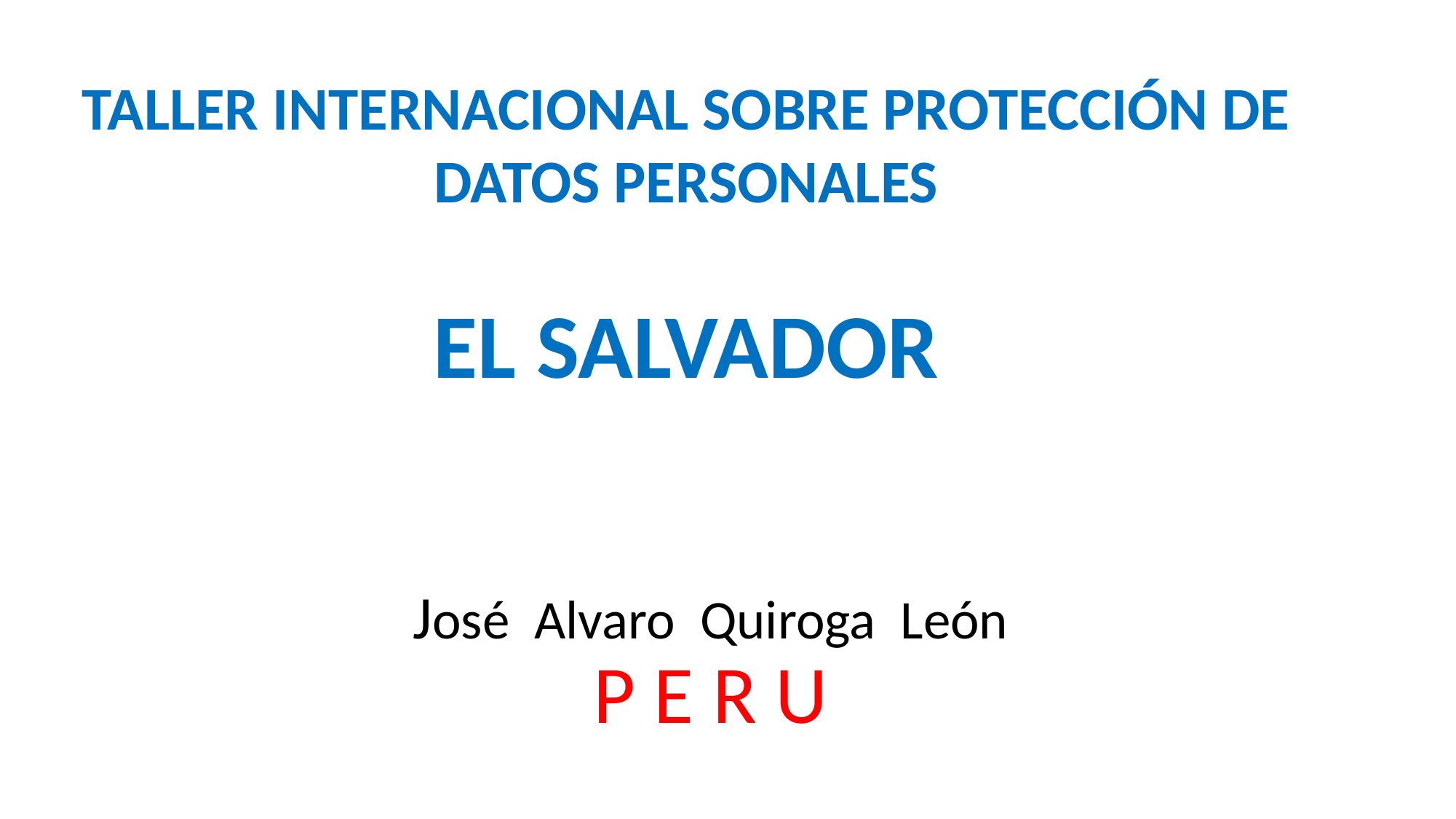

TALLER INTERNACIONAL SOBRE PROTECCIÓN DE
 DATOS PERSONALES

EL SALVADOR
# José  Alvaro  Quiroga  León P E R U